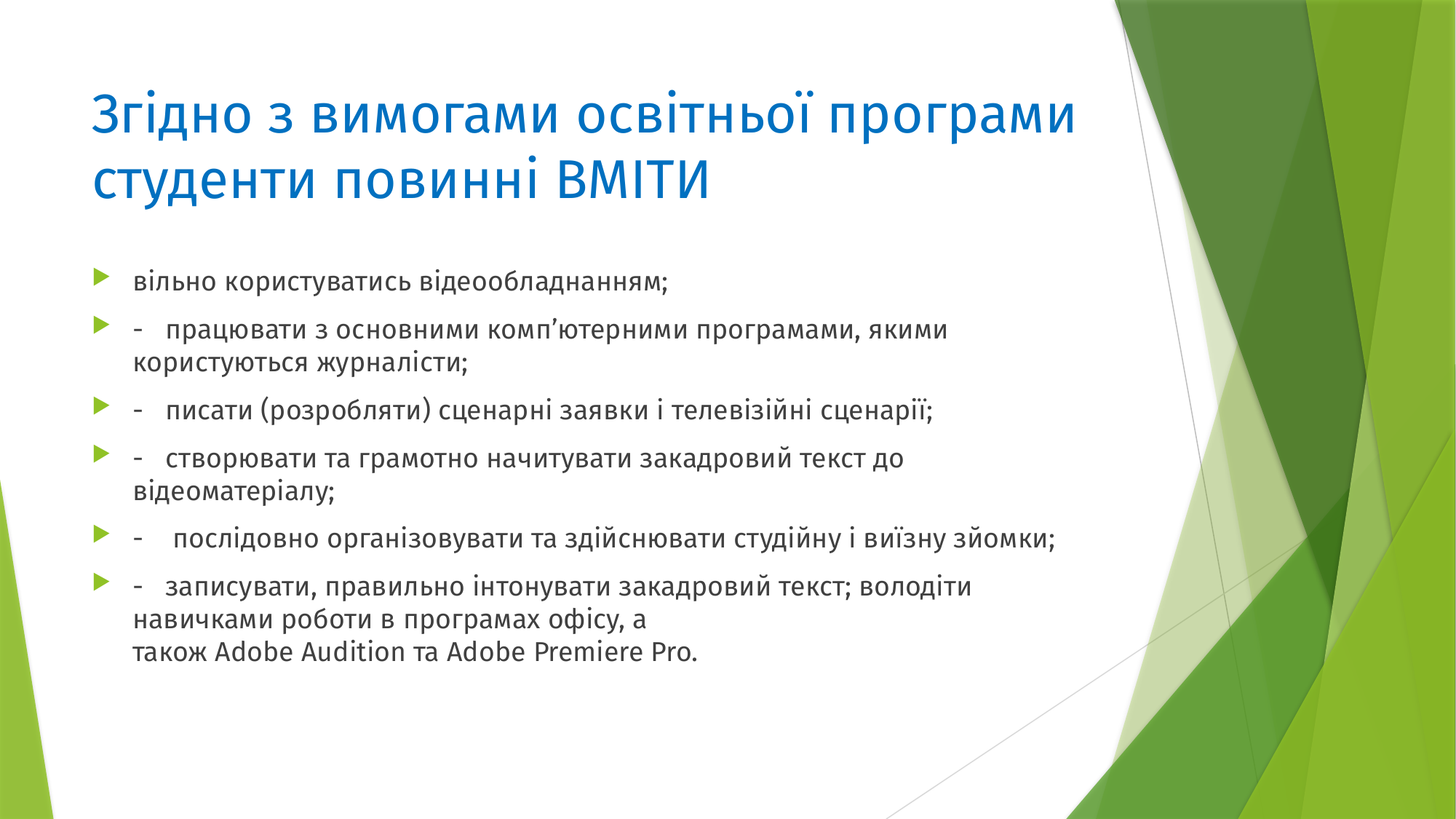

# Згідно з вимогами освітньої програми студенти повинні ВМІТИ
вільно користуватись відеообладнанням;
-   працювати з основними комп’ютерними програмами, якими користуються журналісти;
-   писати (розробляти) сценарні заявки і телевізійні сценарії;
-   створювати та грамотно начитувати закадровий текст до відеоматеріалу;
-    послідовно організовувати та здійснювати студійну і виїзну зйомки;
-   записувати, правильно інтонувати закадровий текст; володіти навичками роботи в програмах офісу, а також Adobe Audition та Adobe Premiere Pro.